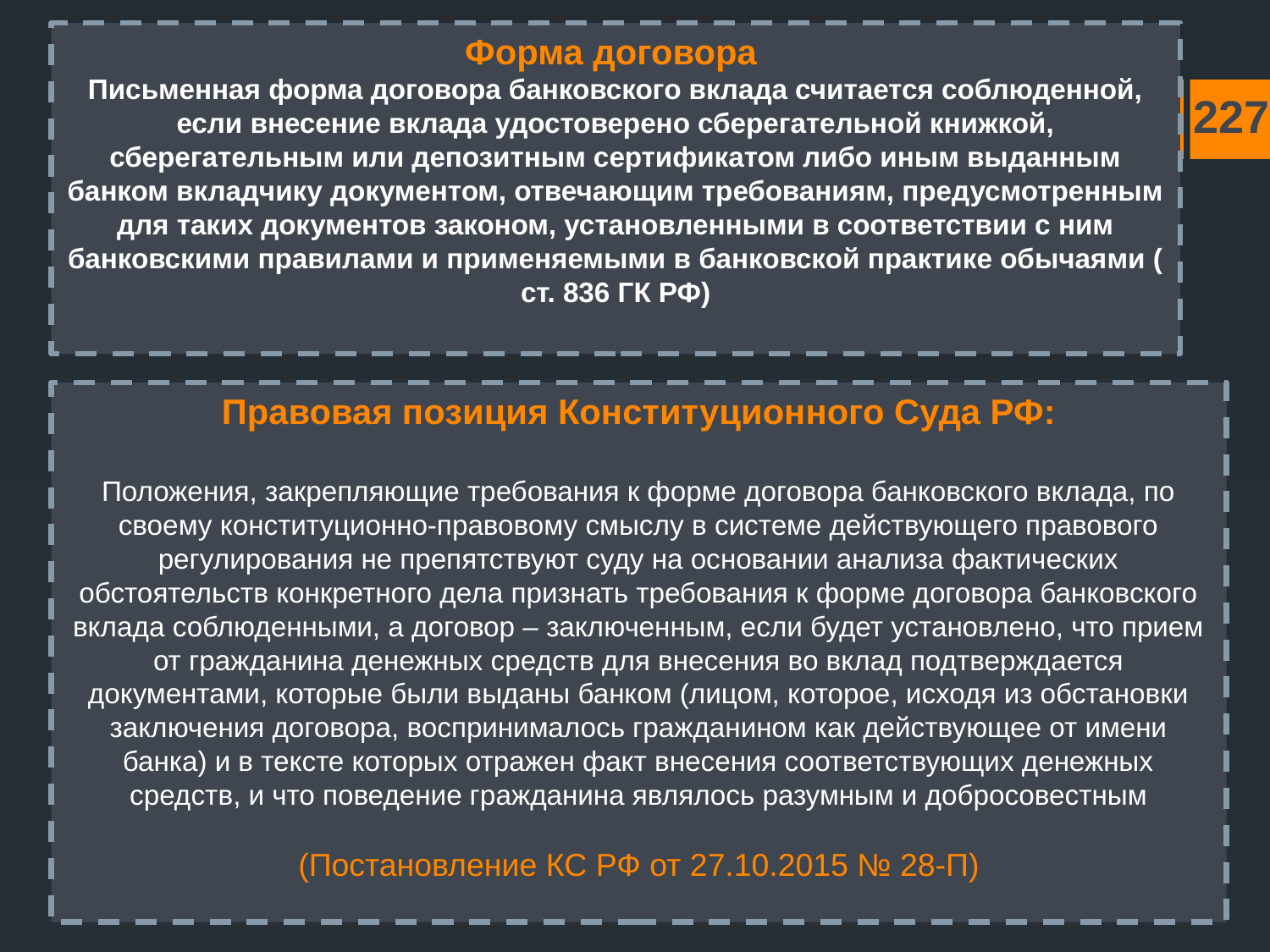

Форма договора
Письменная форма договора банковского вклада считается соблюденной, если внесение вклада удостоверено сберегательной книжкой, сберегательным или депозитным сертификатом либо иным выданным банком вкладчику документом, отвечающим требованиям, предусмотренным для таких документов законом, установленными в соответствии с ним банковскими правилами и применяемыми в банковской практике обычаями ( ст. 836 ГК РФ)
227
Правовая позиция Конституционного Суда РФ:

Положения, закрепляющие требования к форме договора банковского вклада, по своему конституционно-правовому смыслу в системе действующего правового регулирования не препятствуют суду на основании анализа фактических обстоятельств конкретного дела признать требования к форме договора банковского вклада соблюденными, а договор – заключенным, если будет установлено, что прием от гражданина денежных средств для внесения во вклад подтверждается документами, которые были выданы банком (лицом, которое, исходя из обстановки заключения договора, воспринималось гражданином как действующее от имени банка) и в тексте которых отражен факт внесения соответствующих денежных средств, и что поведение гражданина являлось разумным и добросовестным

(Постановление КС РФ от 27.10.2015 № 28-П)